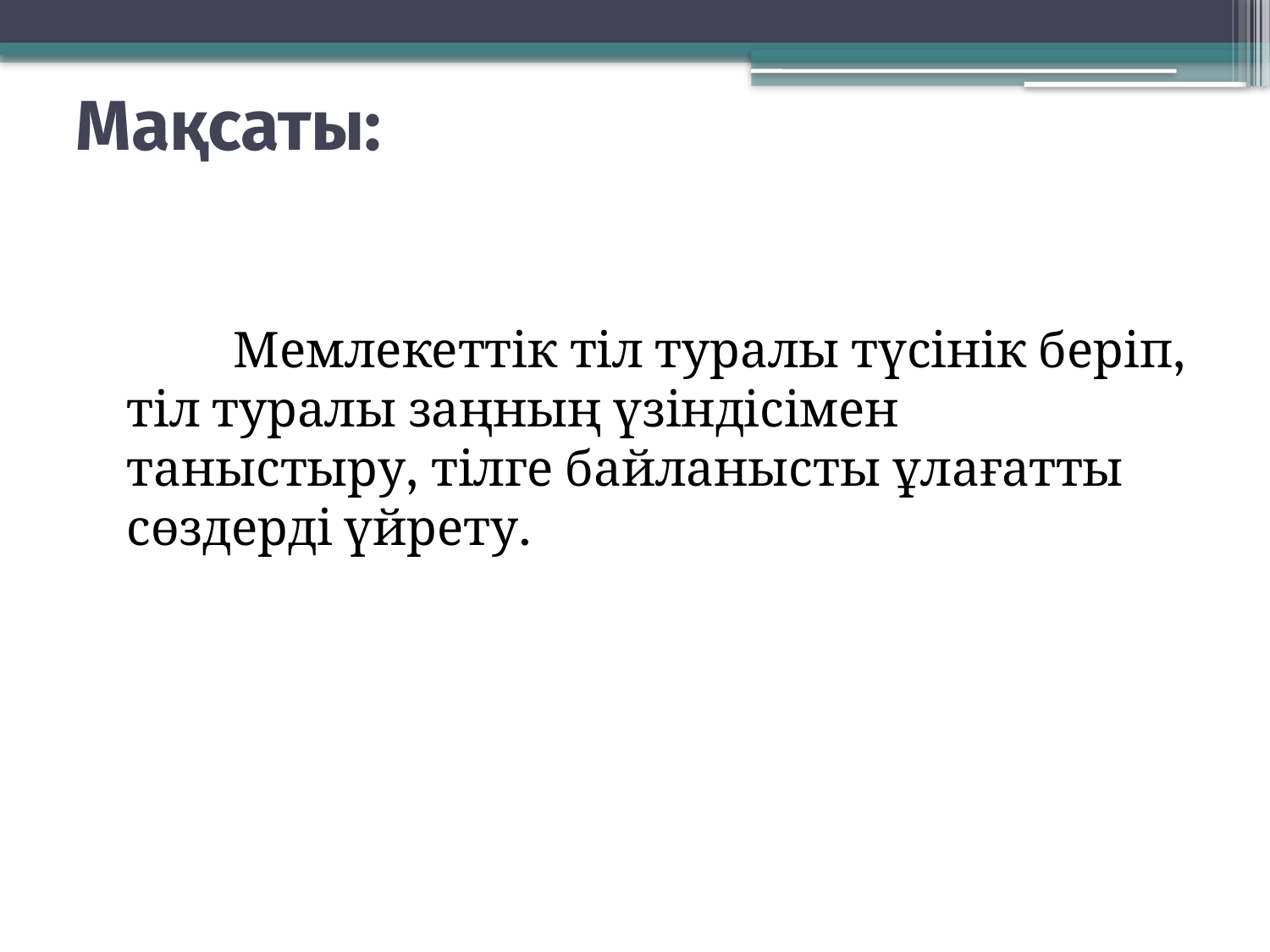

# Мақсаты:
            Мемлекеттік тіл туралы түсінік беріп, тіл туралы заңның үзіндісімен таныстыру, тілге байланысты ұлағатты сөздерді үйрету.